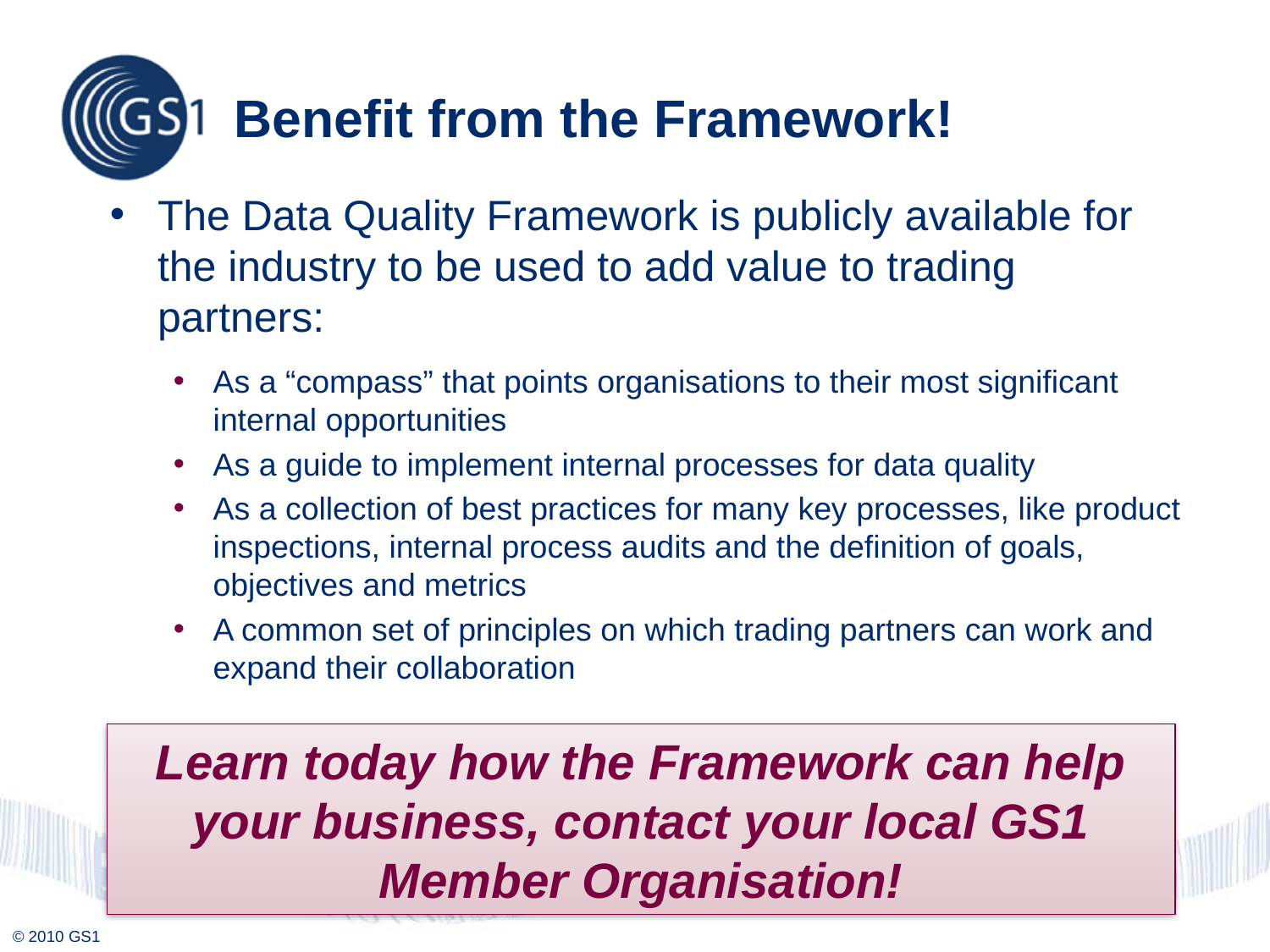

# Benefit from the Framework!
The Data Quality Framework is publicly available for the industry to be used to add value to trading partners:

As a “compass” that points organisations to their most significant internal opportunities
As a guide to implement internal processes for data quality
As a collection of best practices for many key processes, like product inspections, internal process audits and the definition of goals, objectives and metrics
A common set of principles on which trading partners can work and expand their collaboration

Learn today how the Framework can help your business, contact your local GS1 Member Organisation!